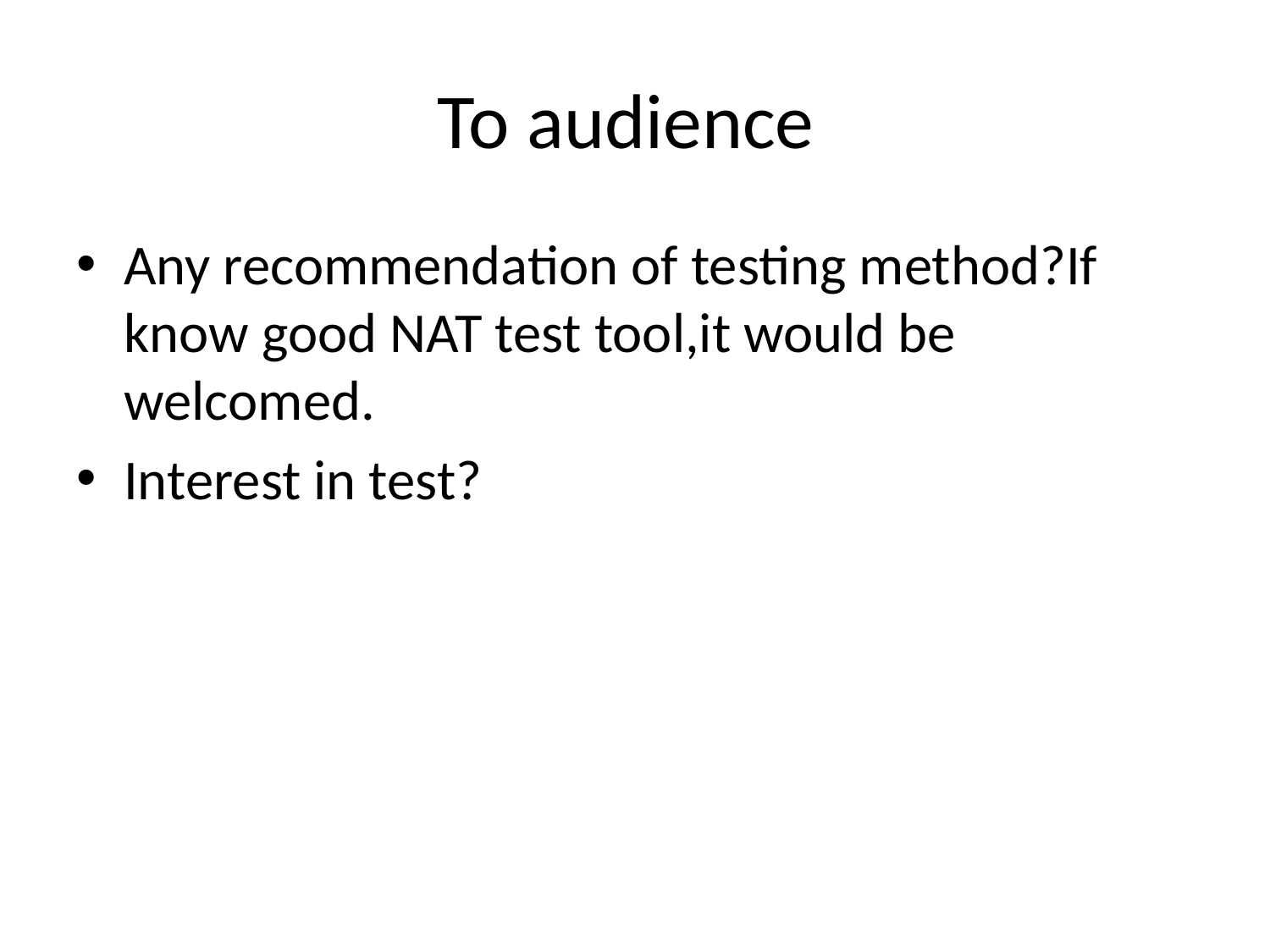

# To audience
Any recommendation of testing method?If know good NAT test tool,it would be welcomed.
Interest in test?